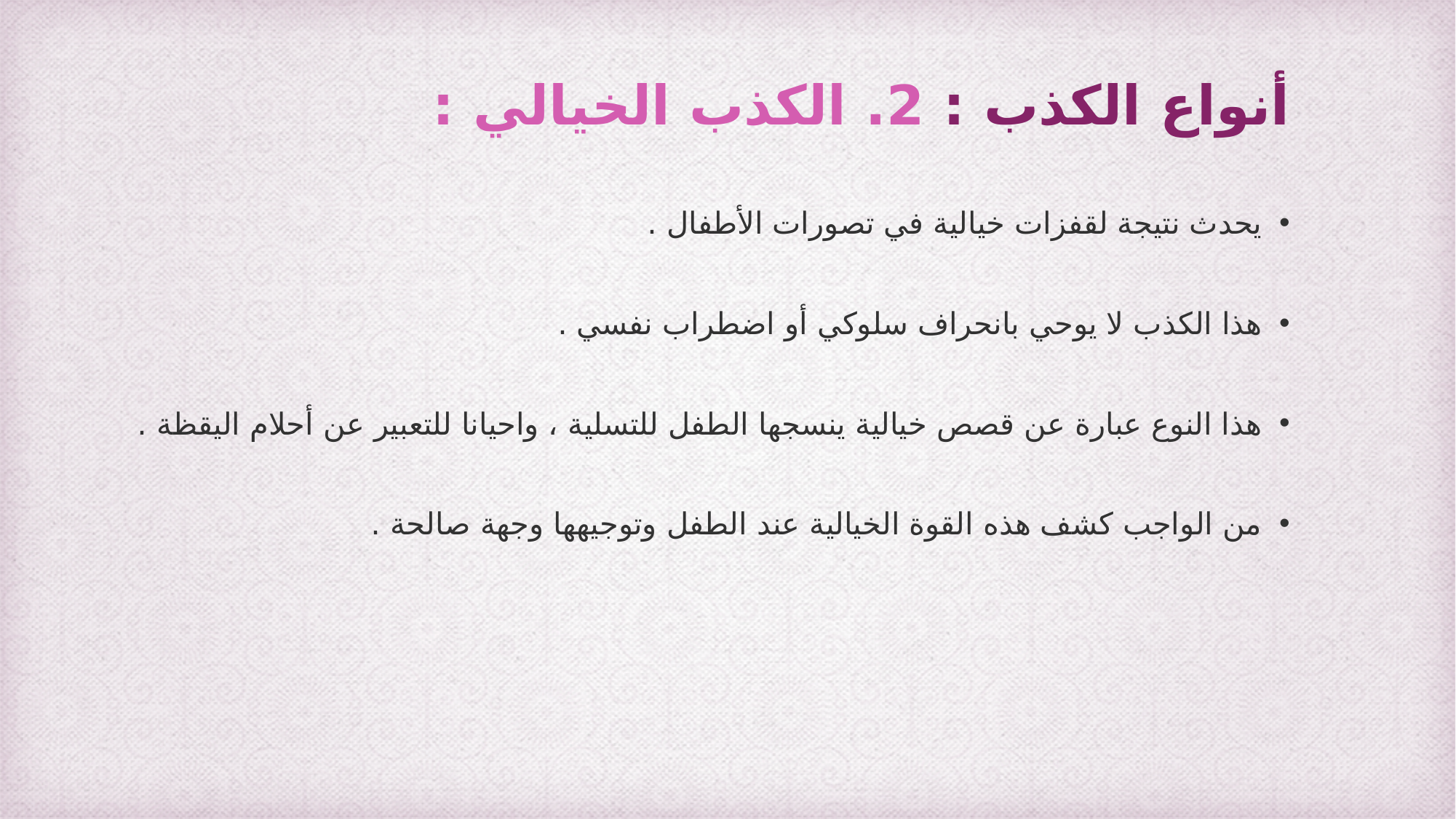

# أنواع الكذب : 2. الكذب الخيالي :
يحدث نتيجة لقفزات خيالية في تصورات الأطفال .
هذا الكذب لا يوحي بانحراف سلوكي أو اضطراب نفسي .
هذا النوع عبارة عن قصص خيالية ينسجها الطفل للتسلية ، واحيانا للتعبير عن أحلام اليقظة .
من الواجب كشف هذه القوة الخيالية عند الطفل وتوجيهها وجهة صالحة .